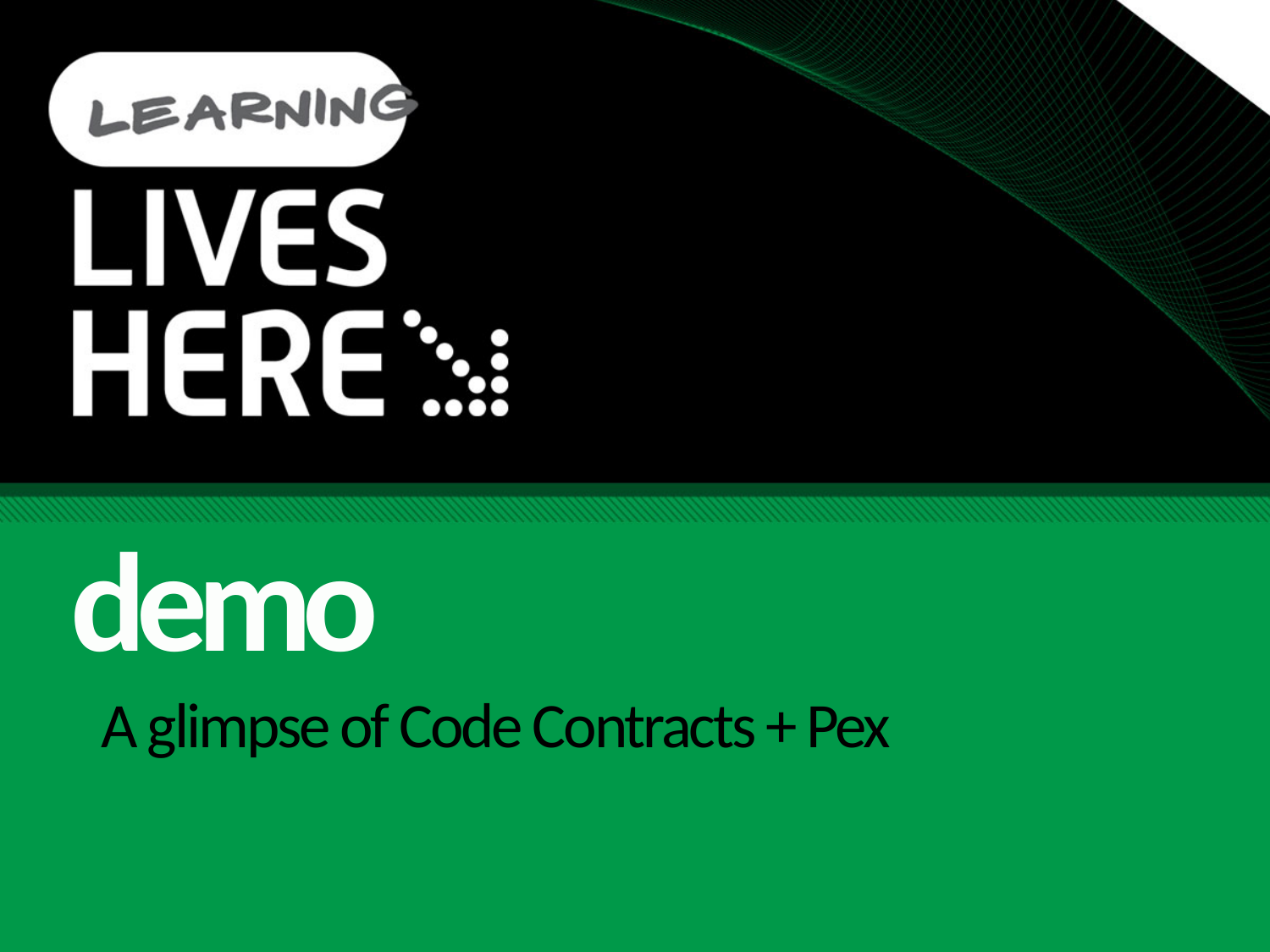

demo
# A glimpse of Code Contracts + Pex